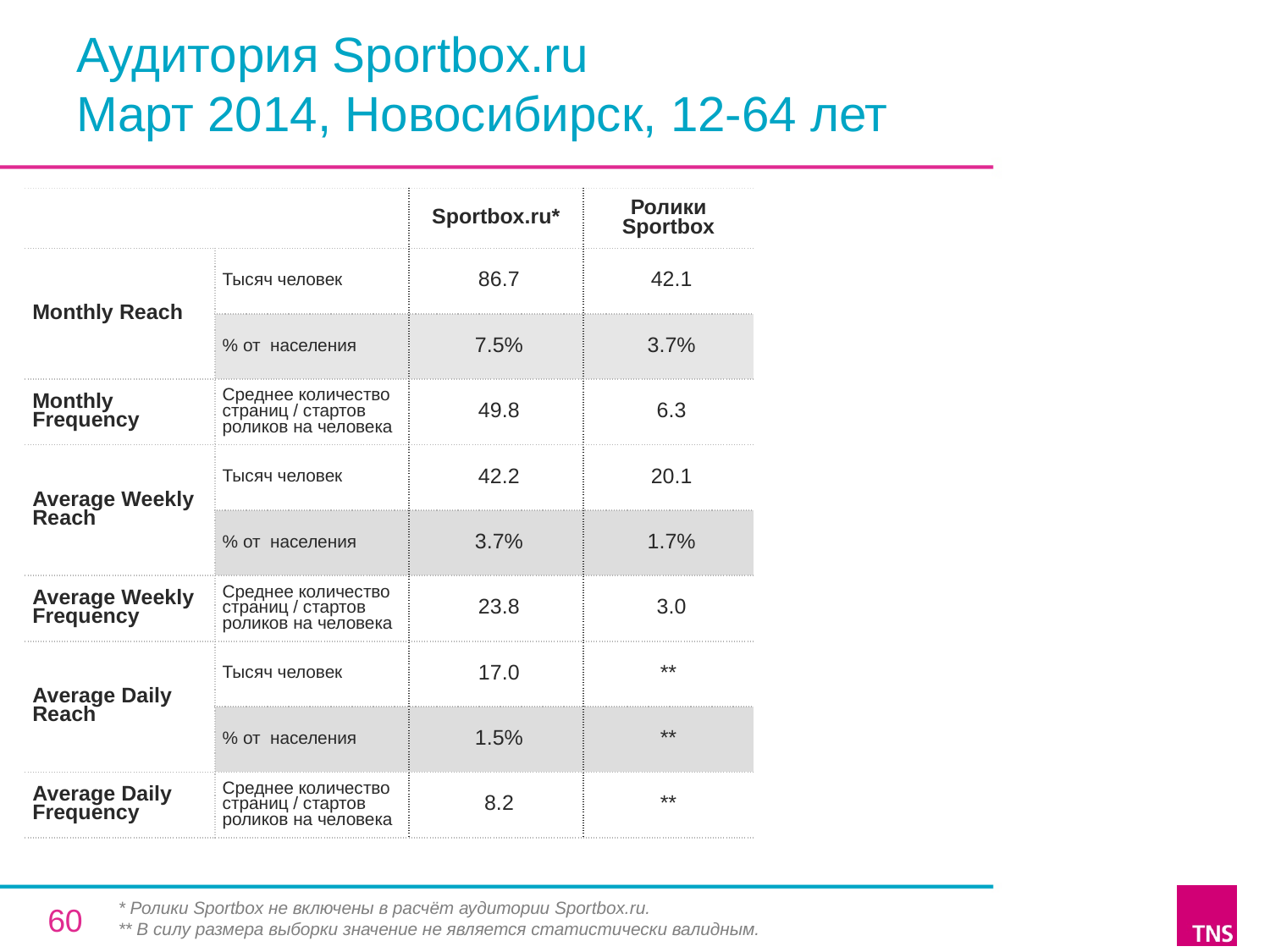

# Аудитория Sportbox.ru Март 2014, Новосибирск, 12-64 лет
|  |  | Sportbox.ru\* | Ролики Sportbox |
| --- | --- | --- | --- |
| Monthly Reach | Тысяч человек | 86.7 | 42.1 |
|  | % от населения | 7.5% | 3.7% |
| Monthly Frequency | Среднее количество страниц / стартов роликов на человека | 49.8 | 6.3 |
| Average Weekly Reach | Тысяч человек | 42.2 | 20.1 |
|  | % от населения | 3.7% | 1.7% |
| Average Weekly Frequency | Среднее количество страниц / стартов роликов на человека | 23.8 | 3.0 |
| Average Daily Reach | Тысяч человек | 17.0 | \*\* |
|  | % от населения | 1.5% | \*\* |
| Average Daily Frequency | Среднее количество страниц / стартов роликов на человека | 8.2 | \*\* |
* Ролики Sportbox не включены в расчёт аудитории Sportbox.ru.
** В силу размера выборки значение не является статистически валидным.
60